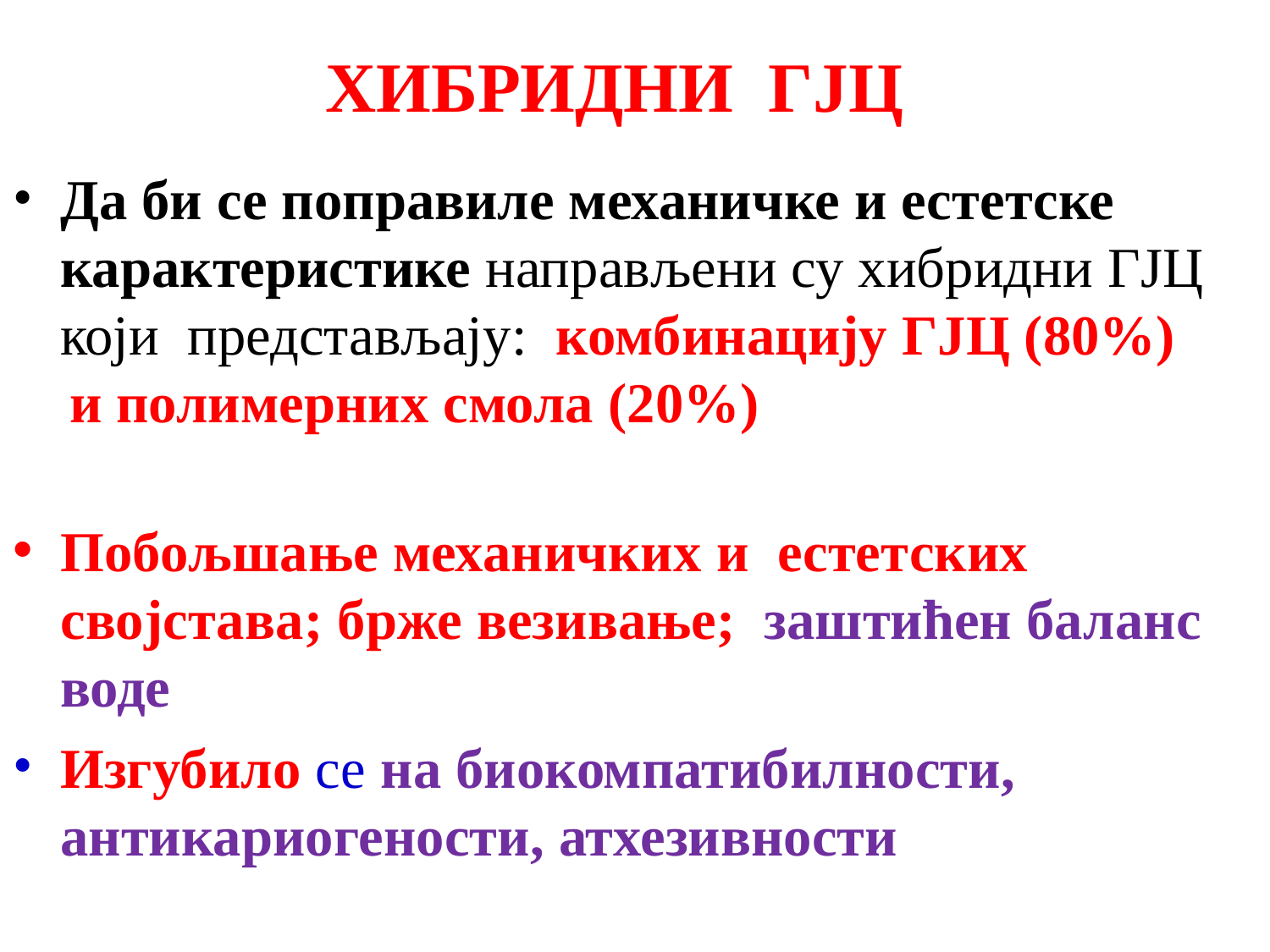

# ХИБРИДНИ  ГЈЦ
Да би се поправиле механичке и естетске  карактеристике направљени су хибридни ГЈЦ који  представљају:  комбинацију ГЈЦ (80%)
    и полимерних смола (20%)

Побољшање механичких и  естетских својстава; брже везивање;  заштићен баланс воде
Изгубило се на биокомпатибилности,  антикариогености, атхезивности